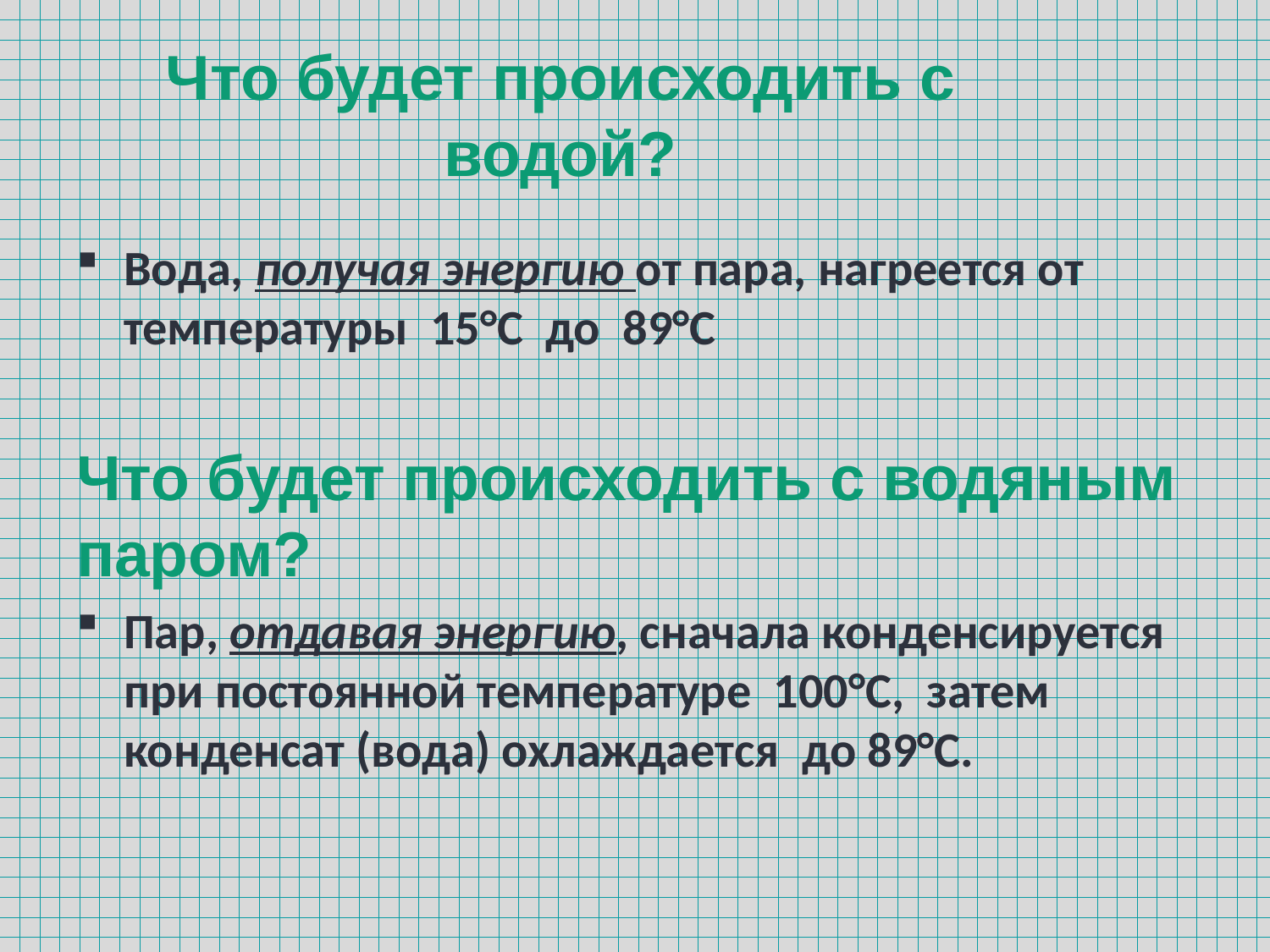

# Что будет происходить с водой?
Вода, получая энергию от пара, нагреется от температуры  15°С  до  89°С

Что будет происходить с водяным паром?
Пар, отдавая энергию, сначала конденсируется при постоянной температуре  100°С,  затем конденсат (вода) охлаждается  до 89°С.